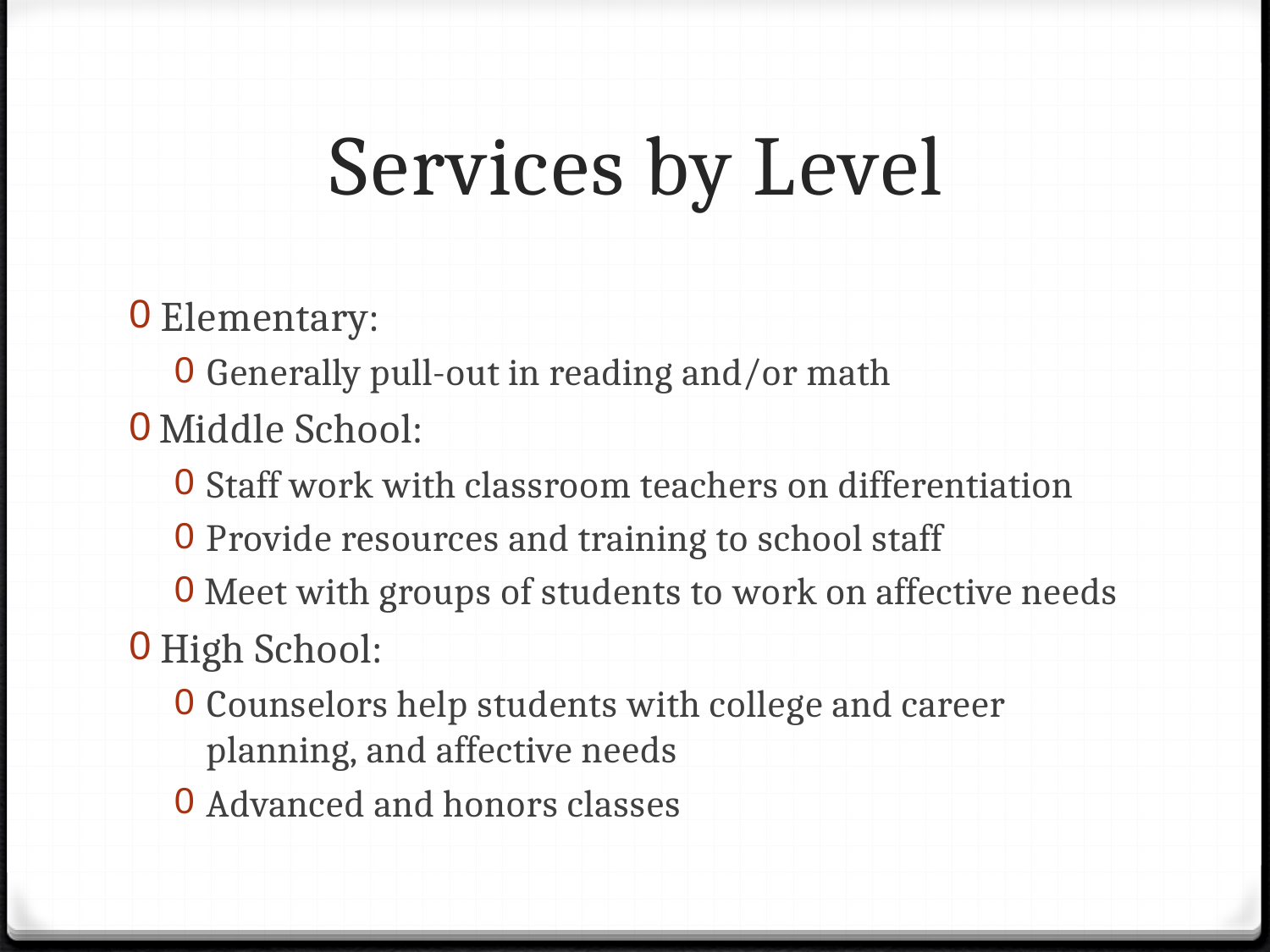

# Services by Level
Elementary:
Generally pull-out in reading and/or math
Middle School:
Staff work with classroom teachers on differentiation
Provide resources and training to school staff
Meet with groups of students to work on affective needs
High School:
Counselors help students with college and career planning, and affective needs
Advanced and honors classes